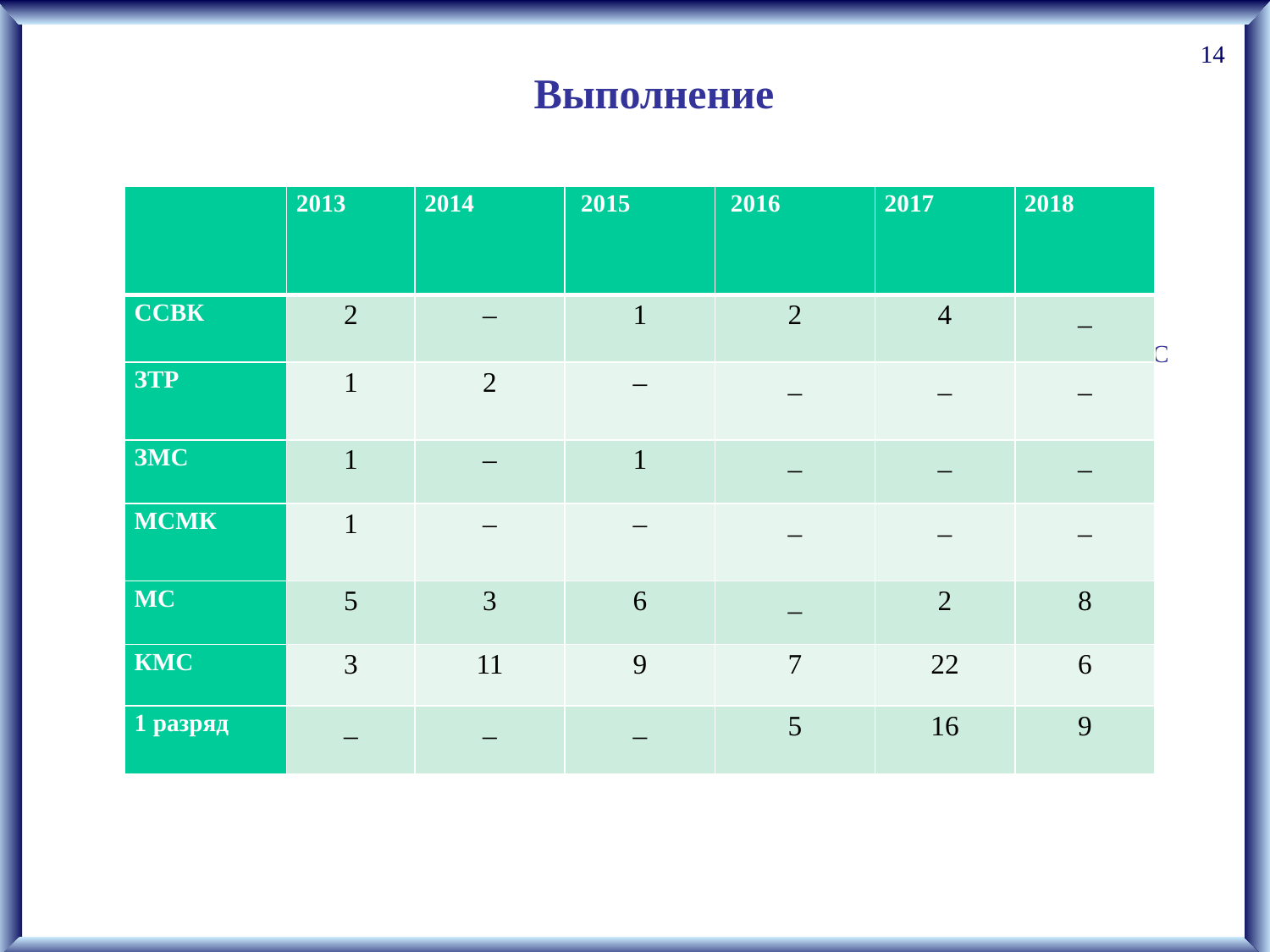

14
           Выполнение
|  | 2013 | 2014 | 2015 | 2016 | 2017 | 2018 |
| --- | --- | --- | --- | --- | --- | --- |
| ССВК | 2 | – | 1 | 2 | 4 | \_ |
| ЗТР | 1 | 2 | – | \_ | \_ | \_ |
| ЗМС | 1 | – | 1 | \_ | \_ | \_ |
| МСМК | 1 | – | – | \_ | \_ | \_ |
| МС | 5 | 3 | 6 | \_ | 2 | 8 |
| КМС | 3 | 11 | 9 | 7 | 22 | 6 |
| 1 разряд | \_ | \_ | \_ | 5 | 16 | 9 |
Выполнение
В Минспорте ожидают решение еще 2 представления на МС